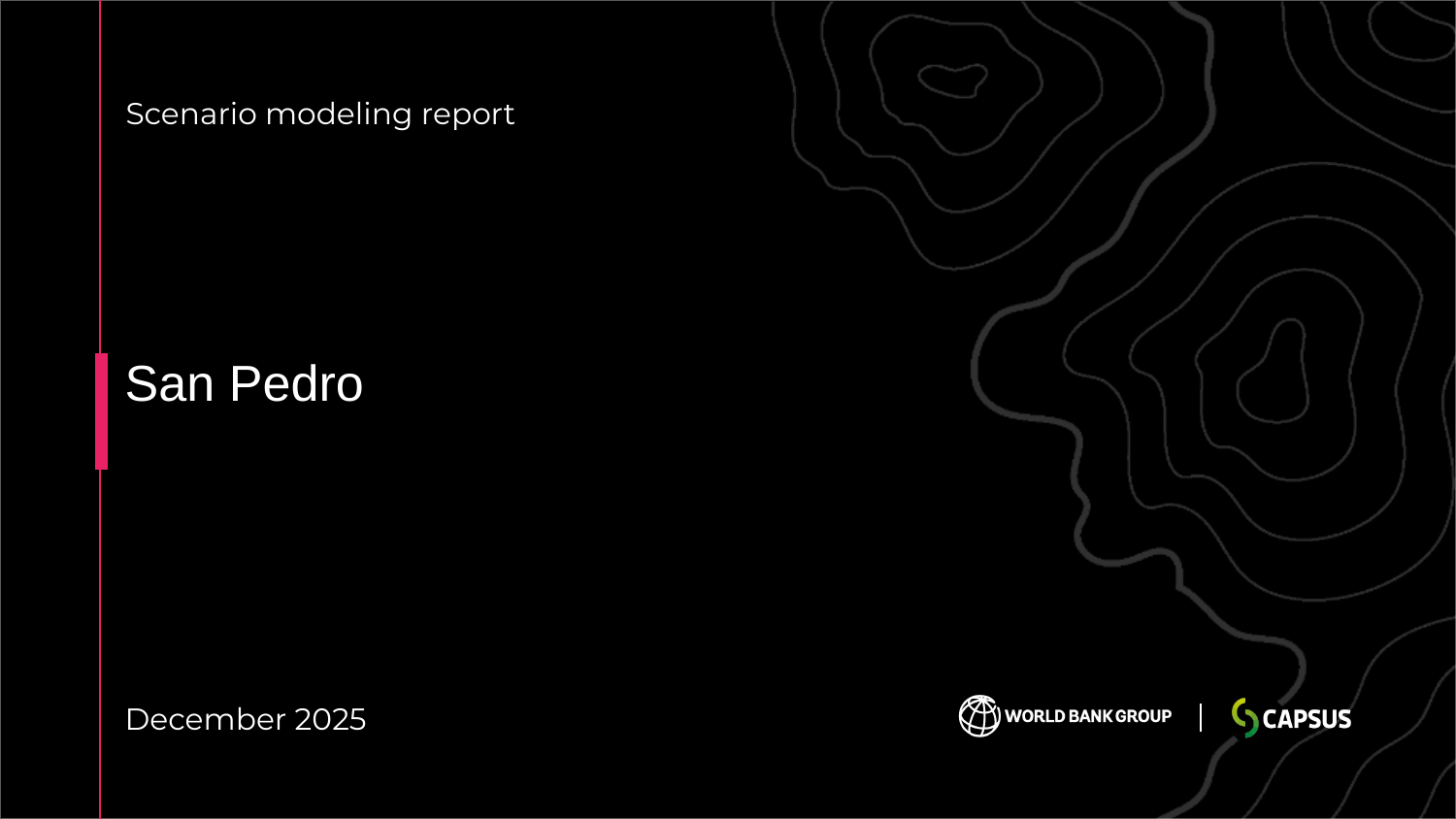

Scenario modeling report
San Pedro
December 2025